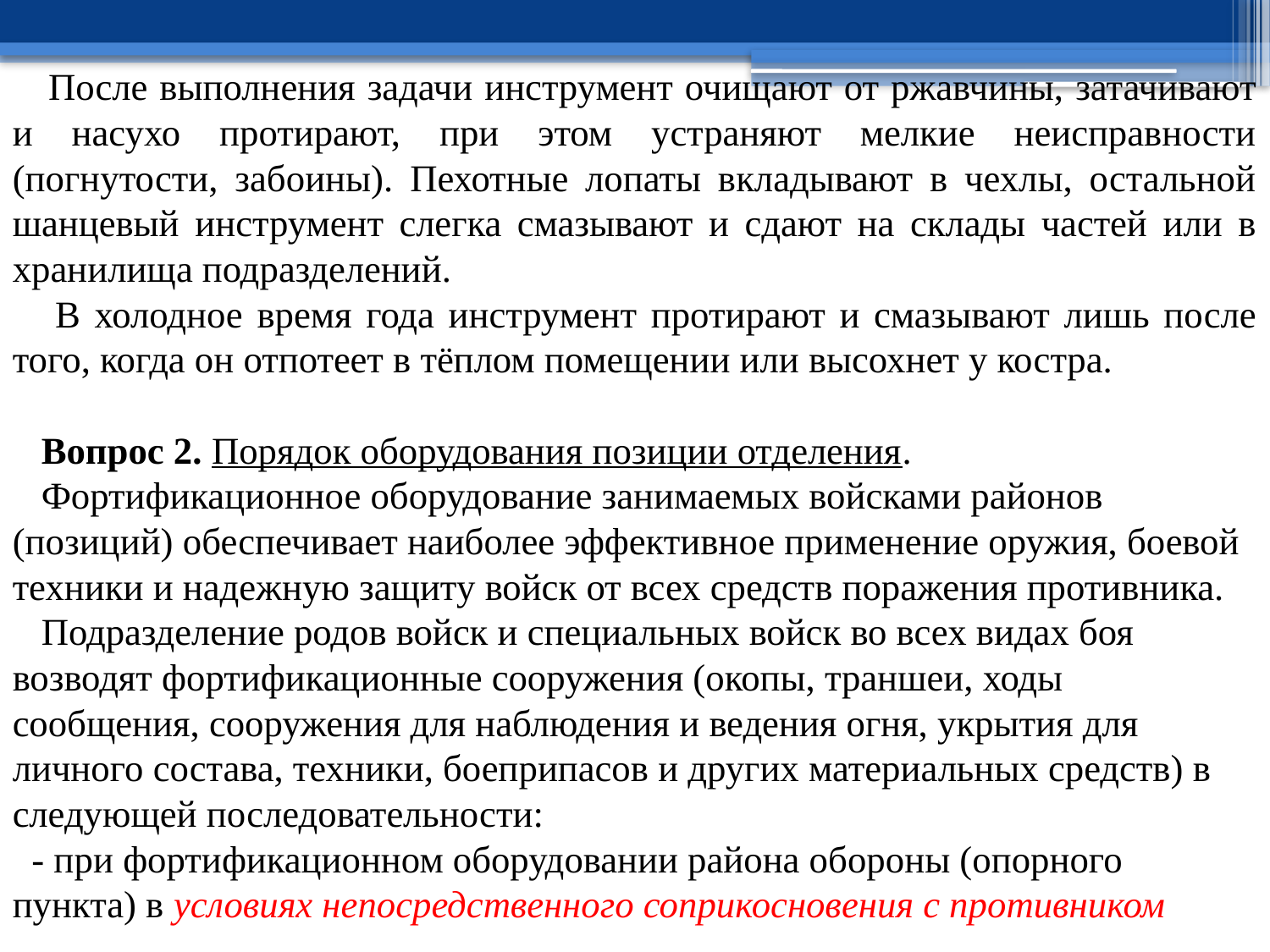

После выполнения задачи инструмент очищают от ржавчины, затачивают и насухо протирают, при этом устраняют мелкие неисправности (погнутости, забоины). Пехотные лопаты вкладывают в чехлы, остальной шанцевый инструмент слегка смазывают и сдают на склады частей или в хранилища подразделений.
   В холодное время года инструмент протирают и смазывают лишь после того, когда он отпотеет в тёплом помещении или высохнет у костра.

   Вопрос 2. Порядок оборудования позиции отделения.
   Фортификационное оборудование занимаемых войсками районов (позиций) обеспечивает наиболее эффективное применение оружия, боевой техники и надежную защиту войск от всех средств поражения противника.
   Подразделение родов войск и специальных войск во всех видах боя возводят фортификационные сооружения (окопы, траншеи, ходы сообщения, сооружения для наблюдения и ведения огня, укрытия для личного состава, техники, боеприпасов и других материальных средств) в следующей последовательности:
  - при фортификационном оборудовании района обороны (опорного пункта) в условиях непосредственного соприкосновения с противником